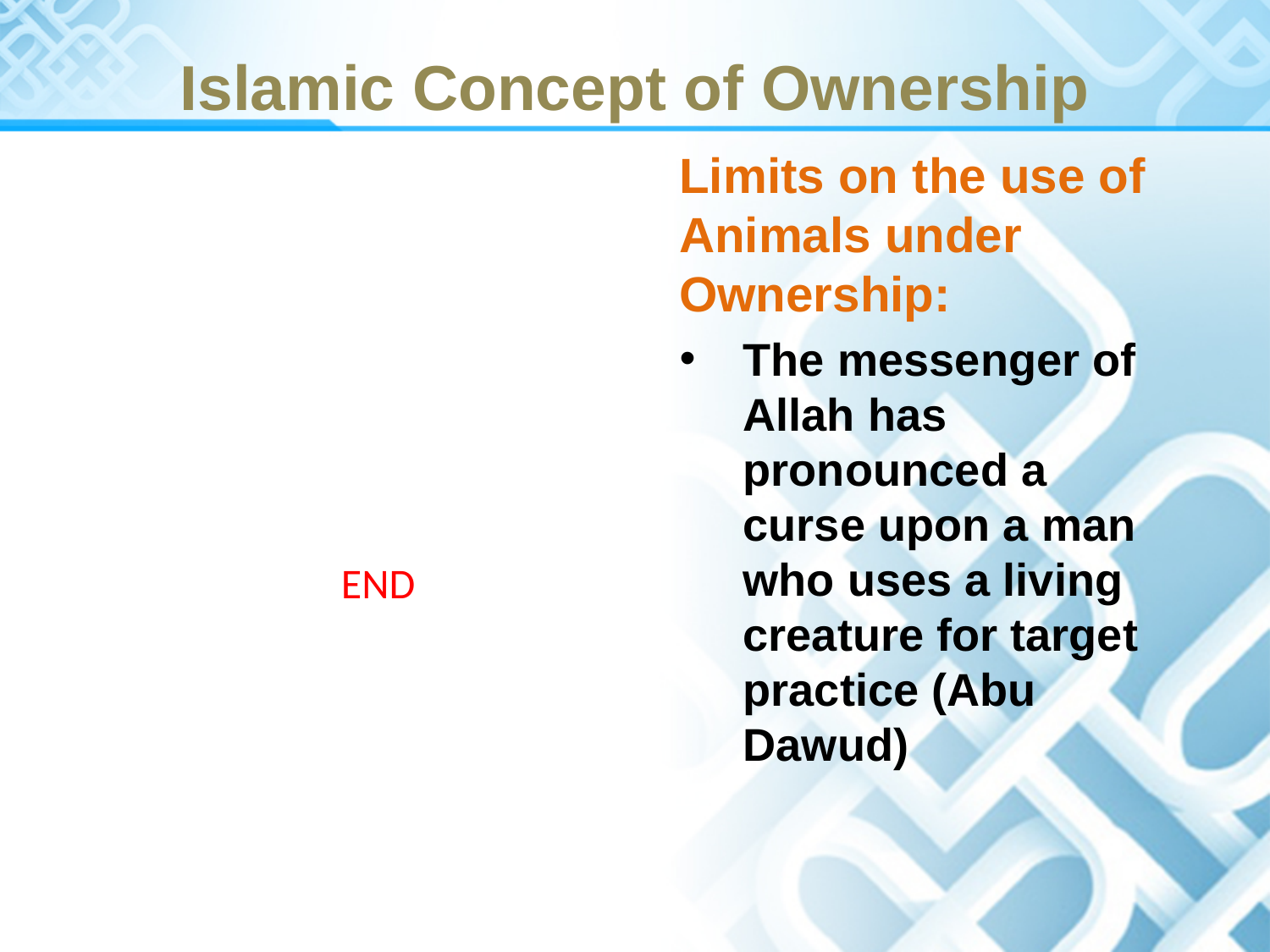

Islamic Concept of Ownership
Limits on the use of Animals under Ownership:
The messenger of Allah has pronounced a curse upon a man who uses a living creature for target practice (Abu Dawud)
END